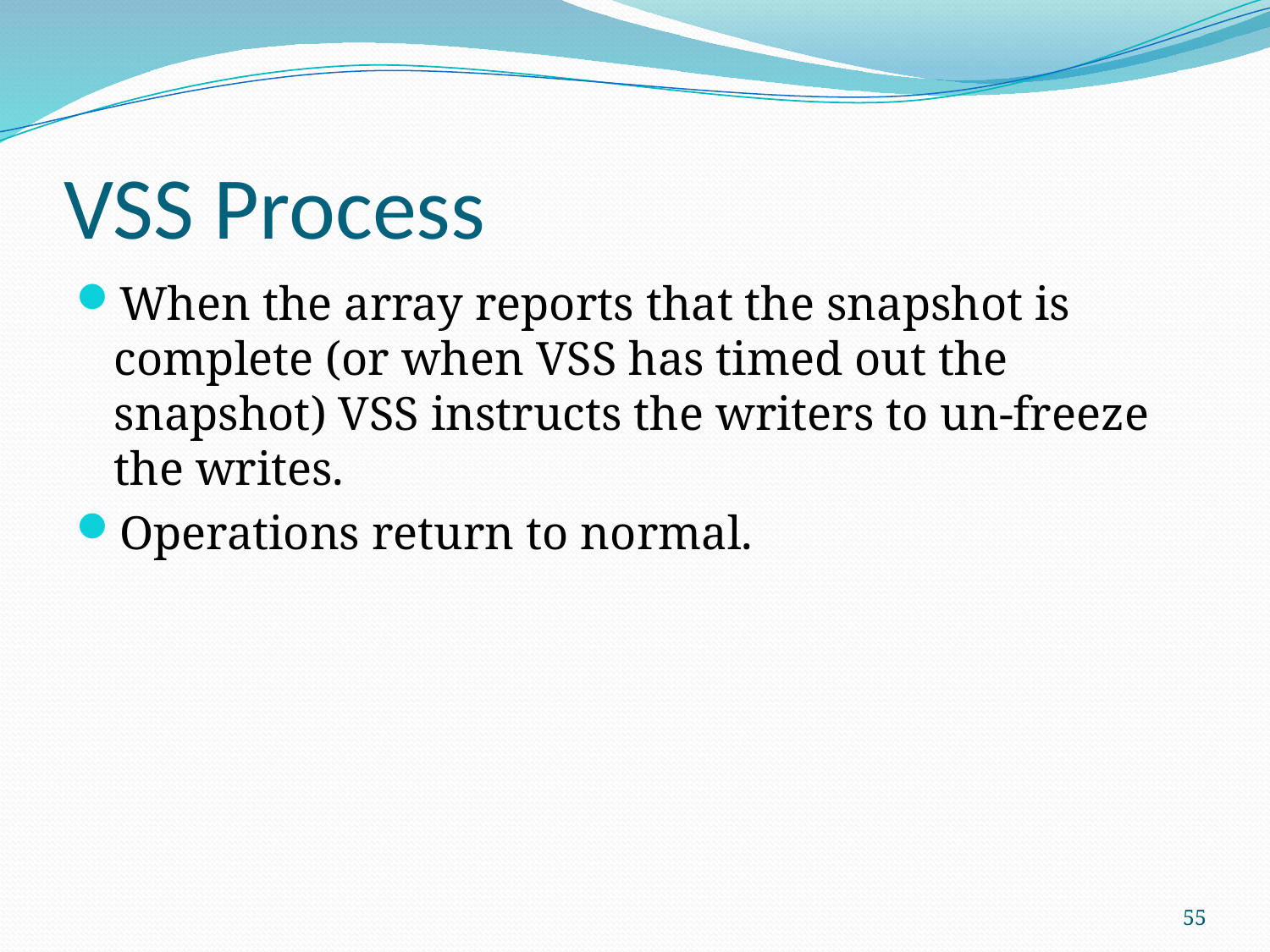

# VSS Process
When the array reports that the snapshot is complete (or when VSS has timed out the snapshot) VSS instructs the writers to un-freeze the writes.
Operations return to normal.

55